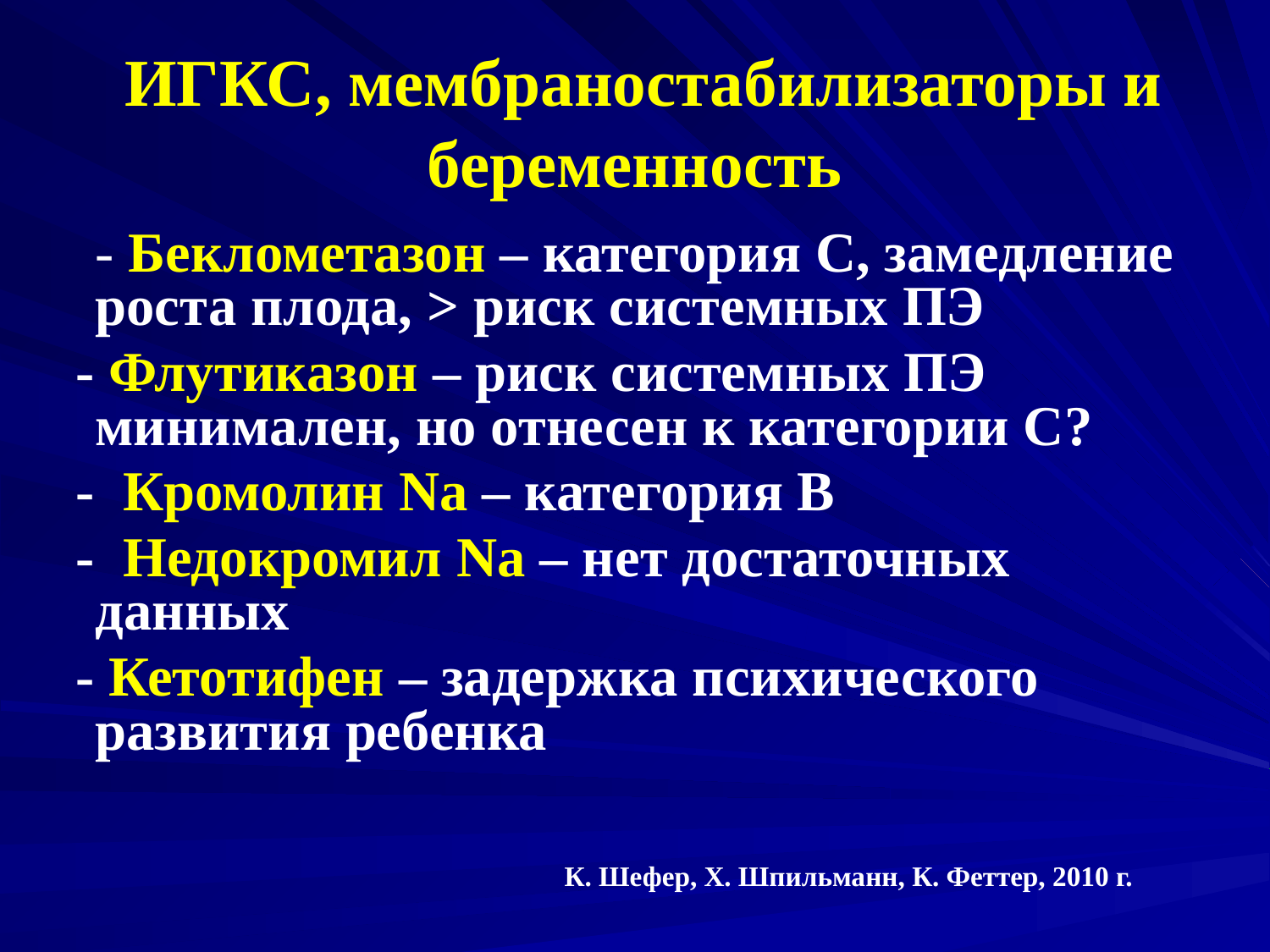

# ИГКС, мембраностабилизаторы и беременность
	- Беклометазон – категория С, замедление роста плода, > риск системных ПЭ
  - Флутиказон – риск системных ПЭ минимален, но отнесен к категории С?
  -  Кромолин Na – категория В
  -  Недокромил Na – нет достаточных данных
  - Кетотифен – задержка психического развития ребенка

                                                                          К. Шефер, Х. Шпильманн, К. Феттер, 2010 г.